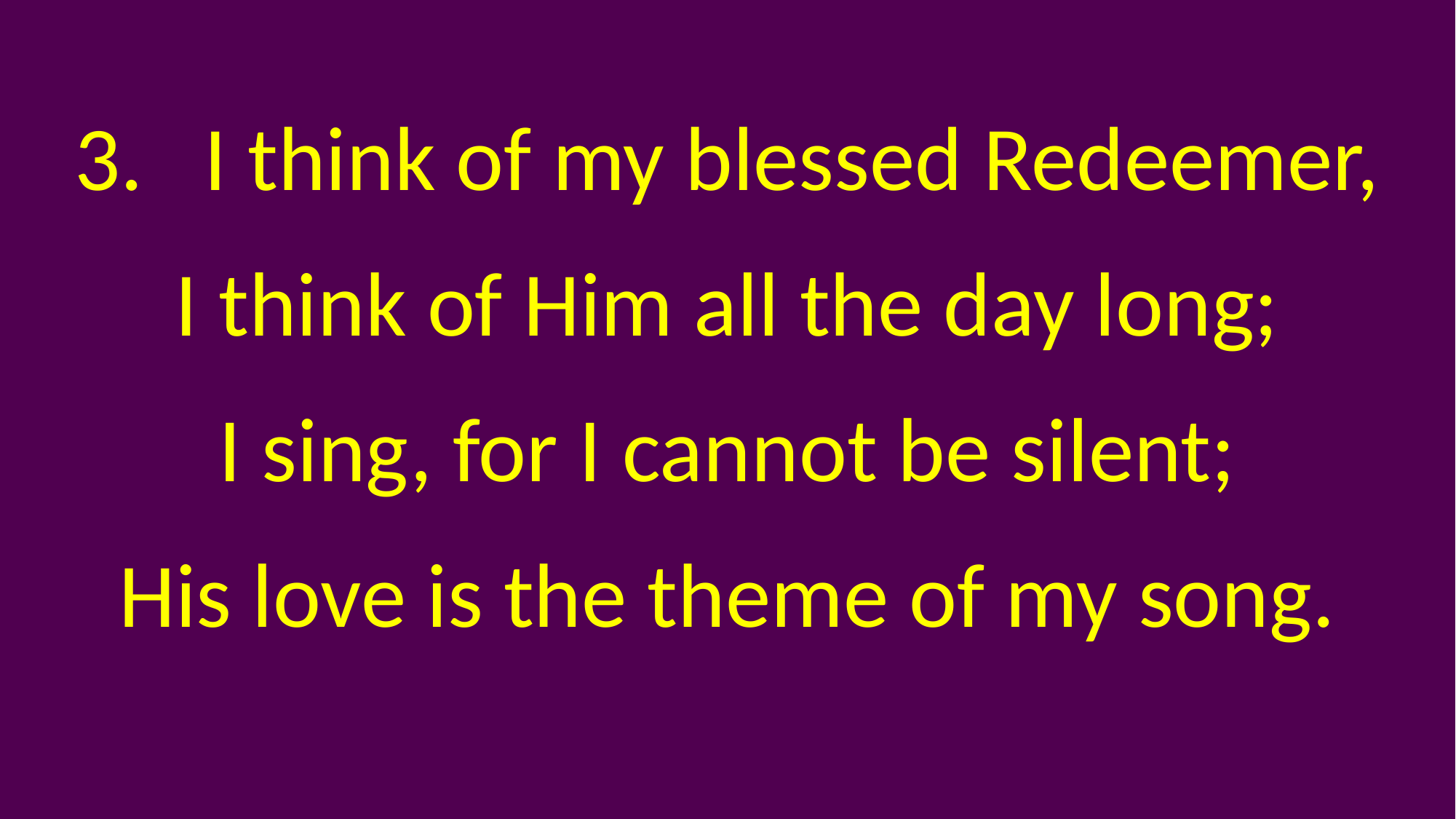

3.	 I think of my blessed Redeemer,
I think of Him all the day long;
I sing, for I cannot be silent;
His love is the theme of my song.